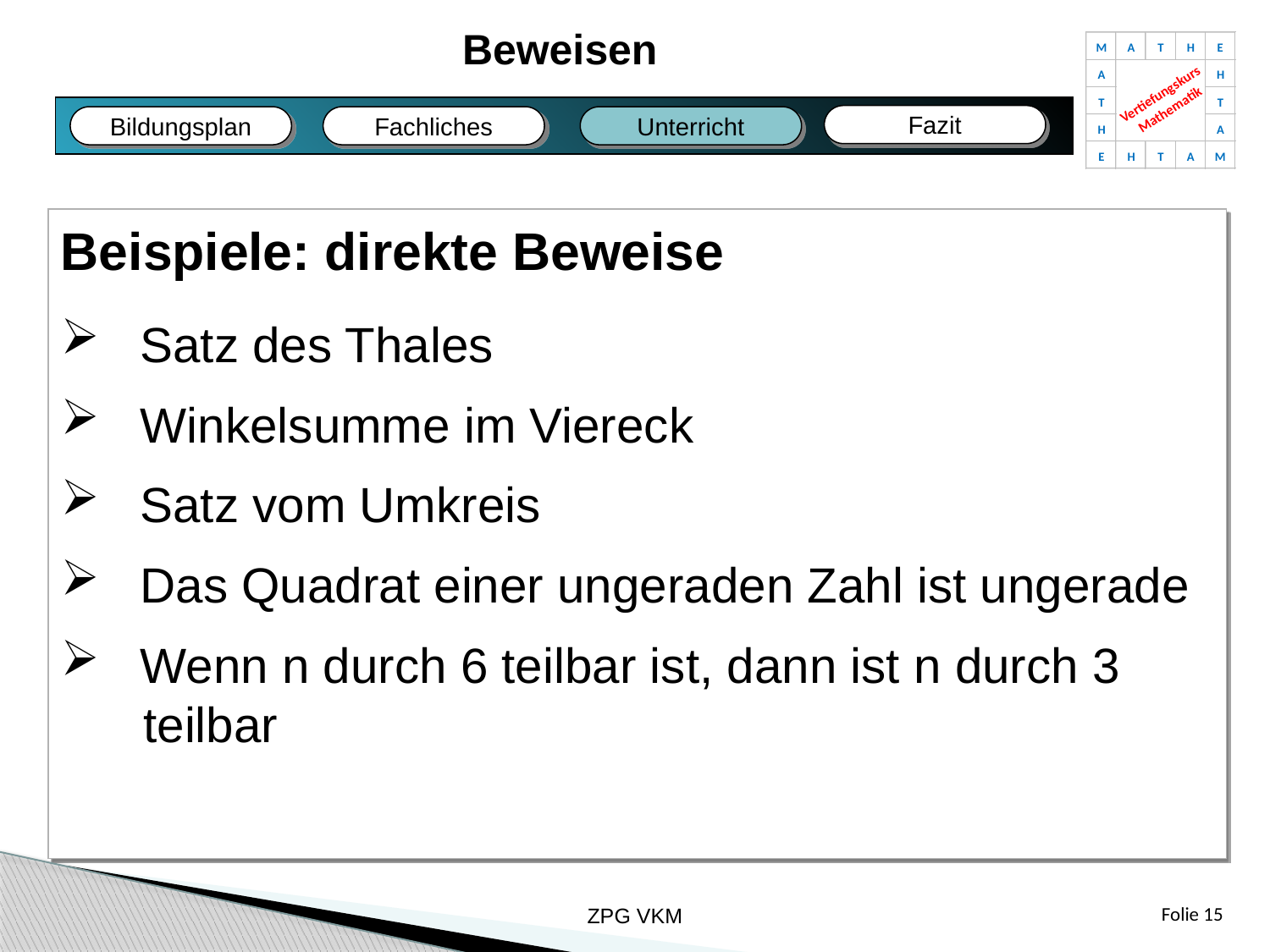

Beweisen

M
A
T
H
E

A
H
Vertiefungskurs
Mathematik

T
T

H
A

E
H
T
A
M

Fazit
Fachliches
Bildungsplan
Unterricht
Fazit
Bildungsplan
Fachliches
Unterricht
Beispiele: direkte Beweise
Satz des Thales
Winkelsumme im Viereck
Satz vom Umkreis
Das Quadrat einer ungeraden Zahl ist ungerade
Wenn n durch 6 teilbar ist, dann ist n durch 3
      teilbar

ZPG VKM
Folie 15